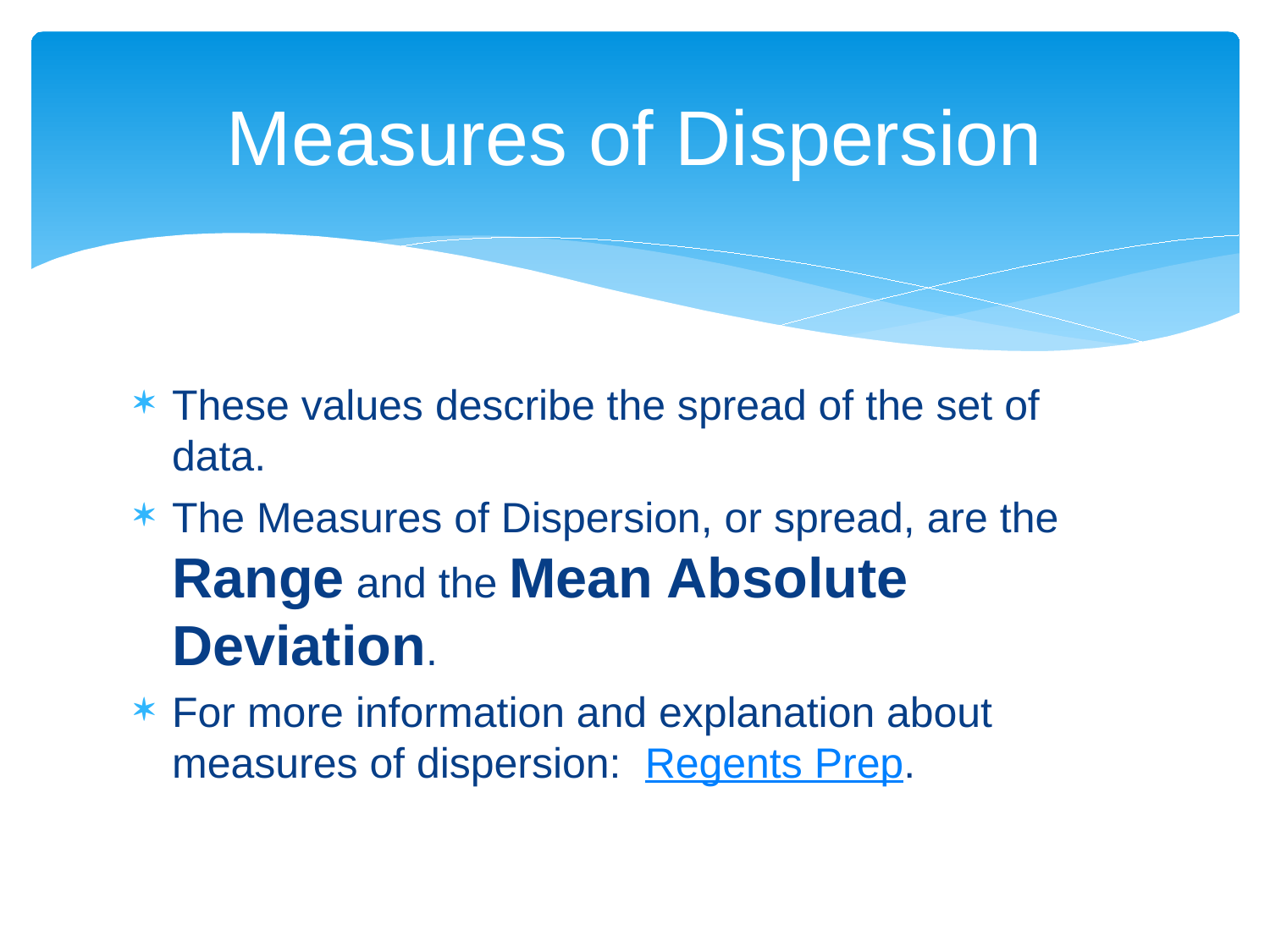

# Measures of Dispersion
These values describe the spread of the set of data.
The Measures of Dispersion, or spread, are the Range and the Mean Absolute Deviation.
For more information and explanation about measures of dispersion:  Regents Prep.